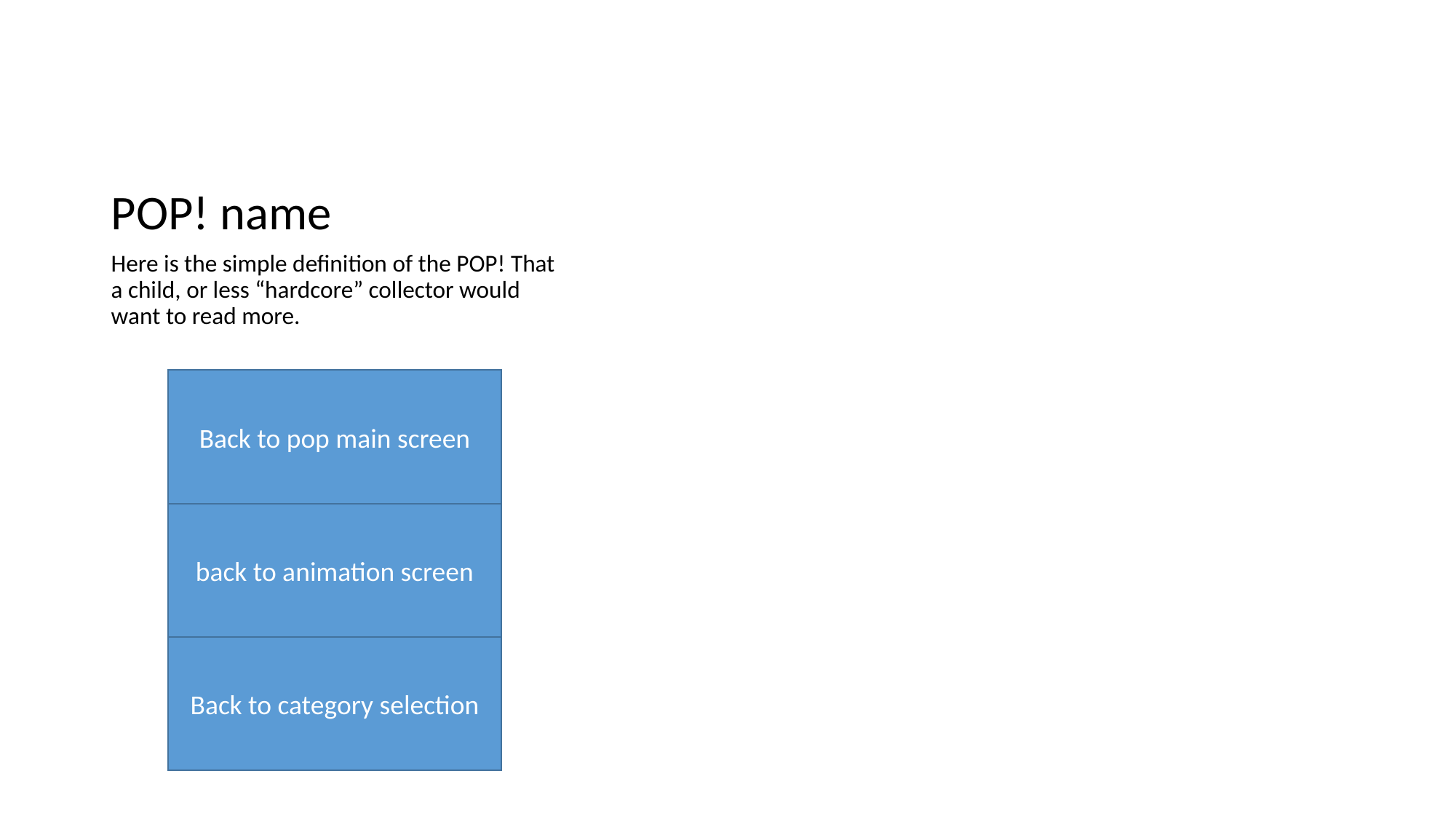

# POP! name

Here is the simple definition of the POP! That a child, or less “hardcore” collector would want to read more.
Back to pop main screen
back to animation screen
Back to category selection